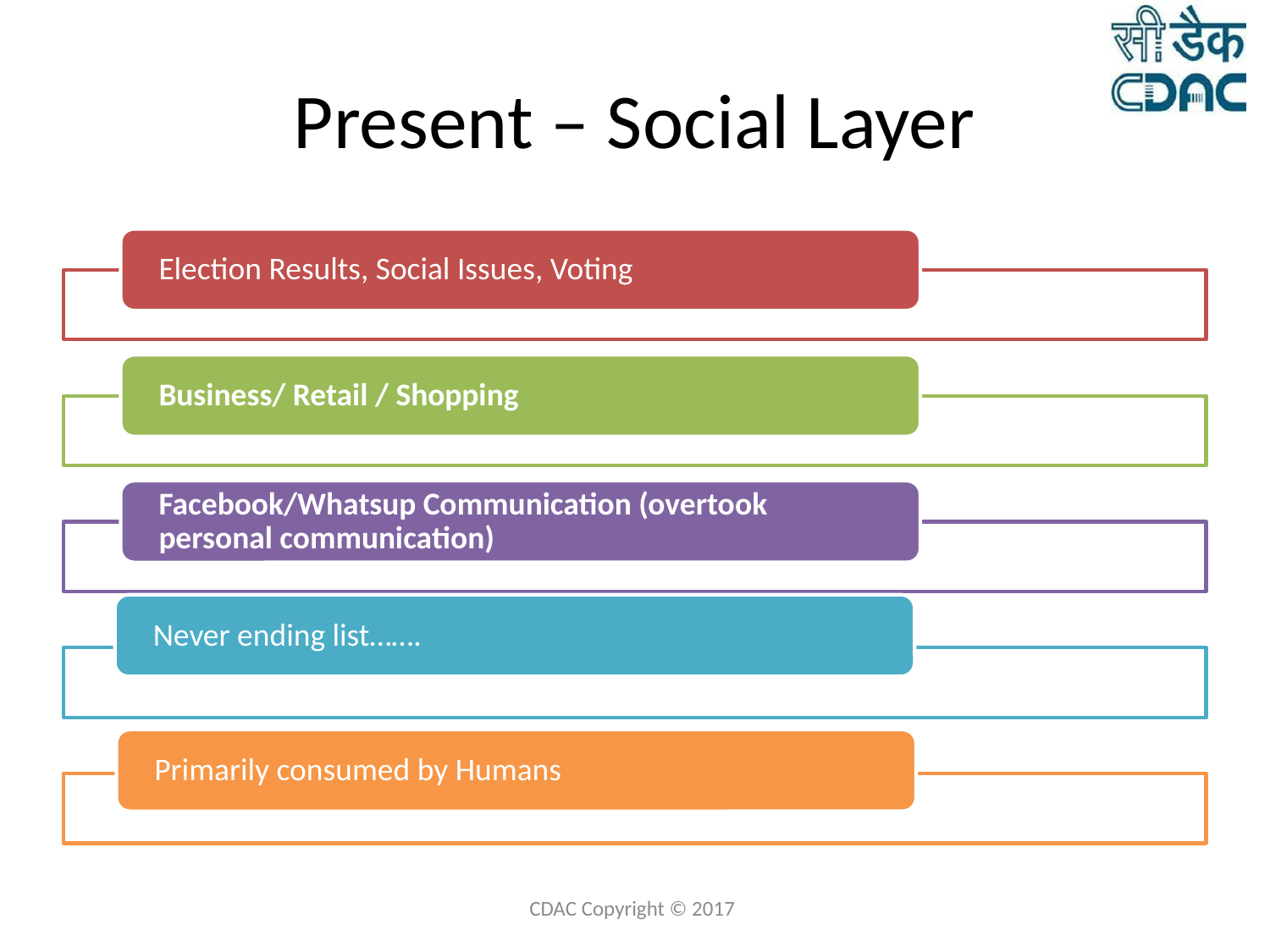

Present – Social Layer
Election Results, Social Issues, Voting

Business/ Retail / Shopping

Facebook/Whatsup Communication (overtook personal communication)

Never ending list…….

Primarily consumed by Humans

CDAC Copyright © 2017